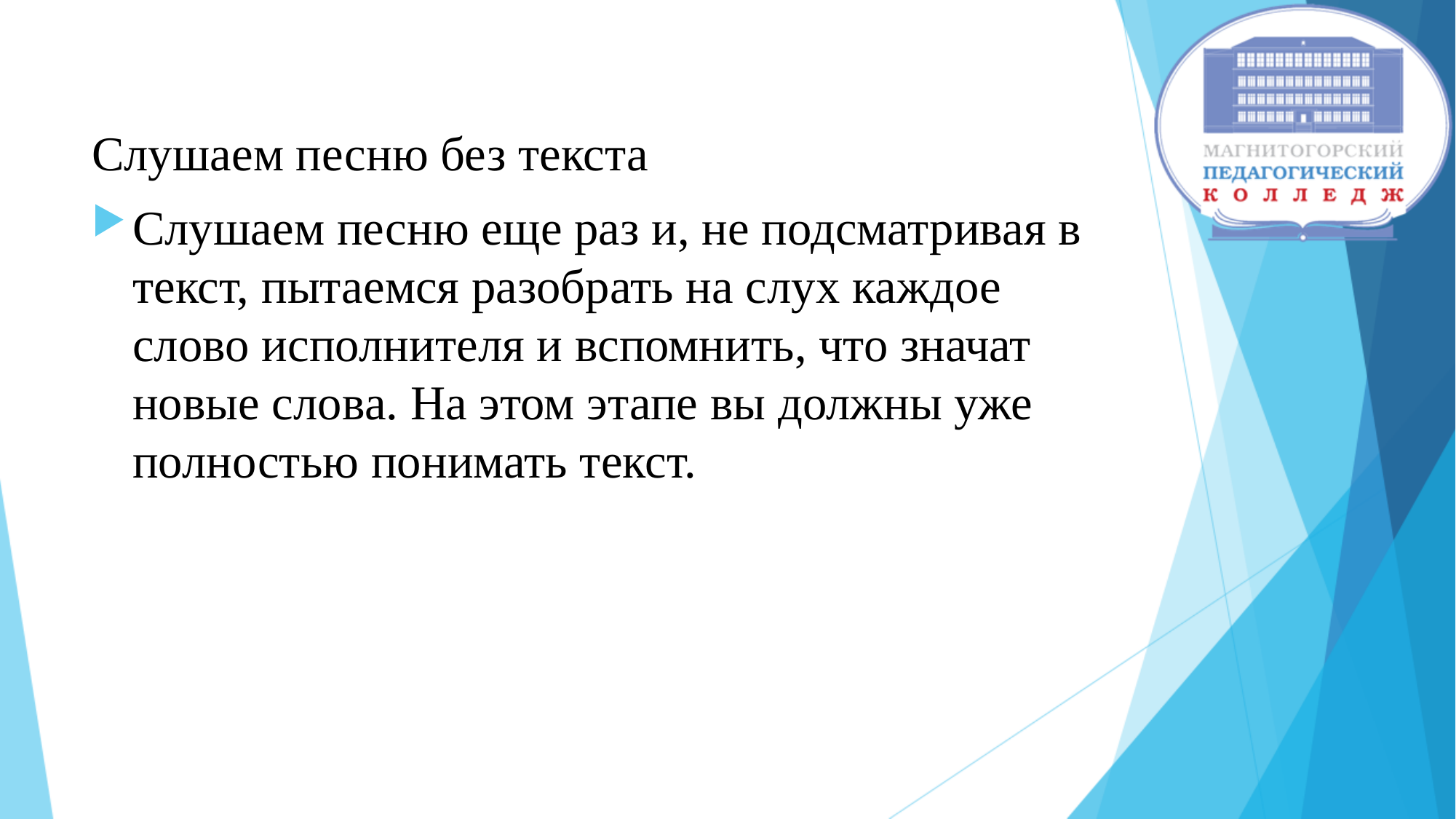

#
Слушаем песню без текста
Слушаем песню еще раз и, не подсматривая в текст, пытаемся разобрать на слух каждое слово исполнителя и вспомнить, что значат новые слова. На этом этапе вы должны уже полностью понимать текст.